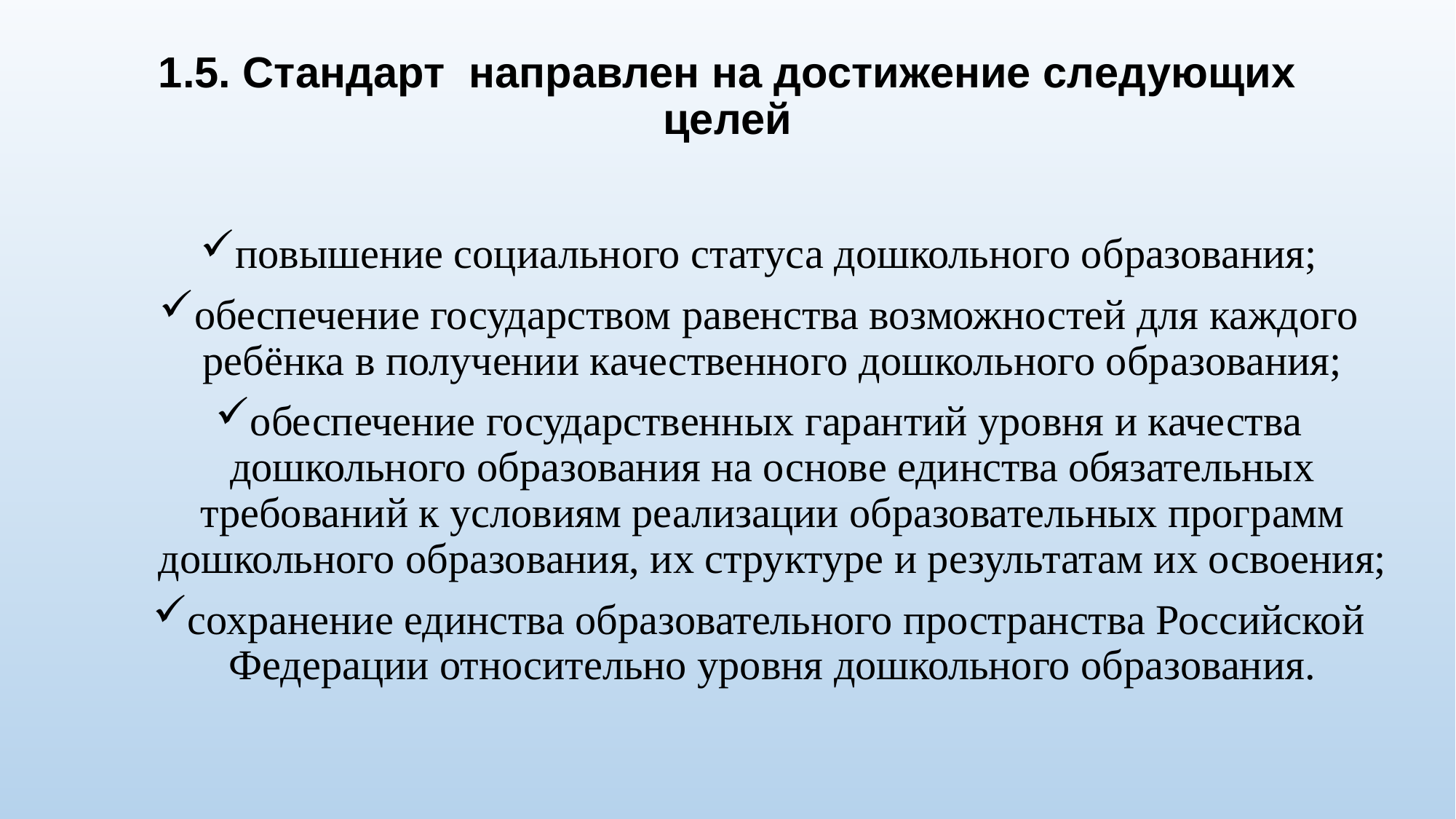

# 1.5. Стандарт  направлен на достижение следующих целей
повышение социального статуса дошкольного образования;
обеспечение государством равенства возможностей для каждого ребёнка в получении качественного дошкольного образования;
обеспечение государственных гарантий уровня и качества дошкольного образования на основе единства обязательных требований к условиям реализации образовательных программ дошкольного образования, их структуре и результатам их освоения;
сохранение единства образовательного пространства Российской Федерации относительно уровня дошкольного образования.